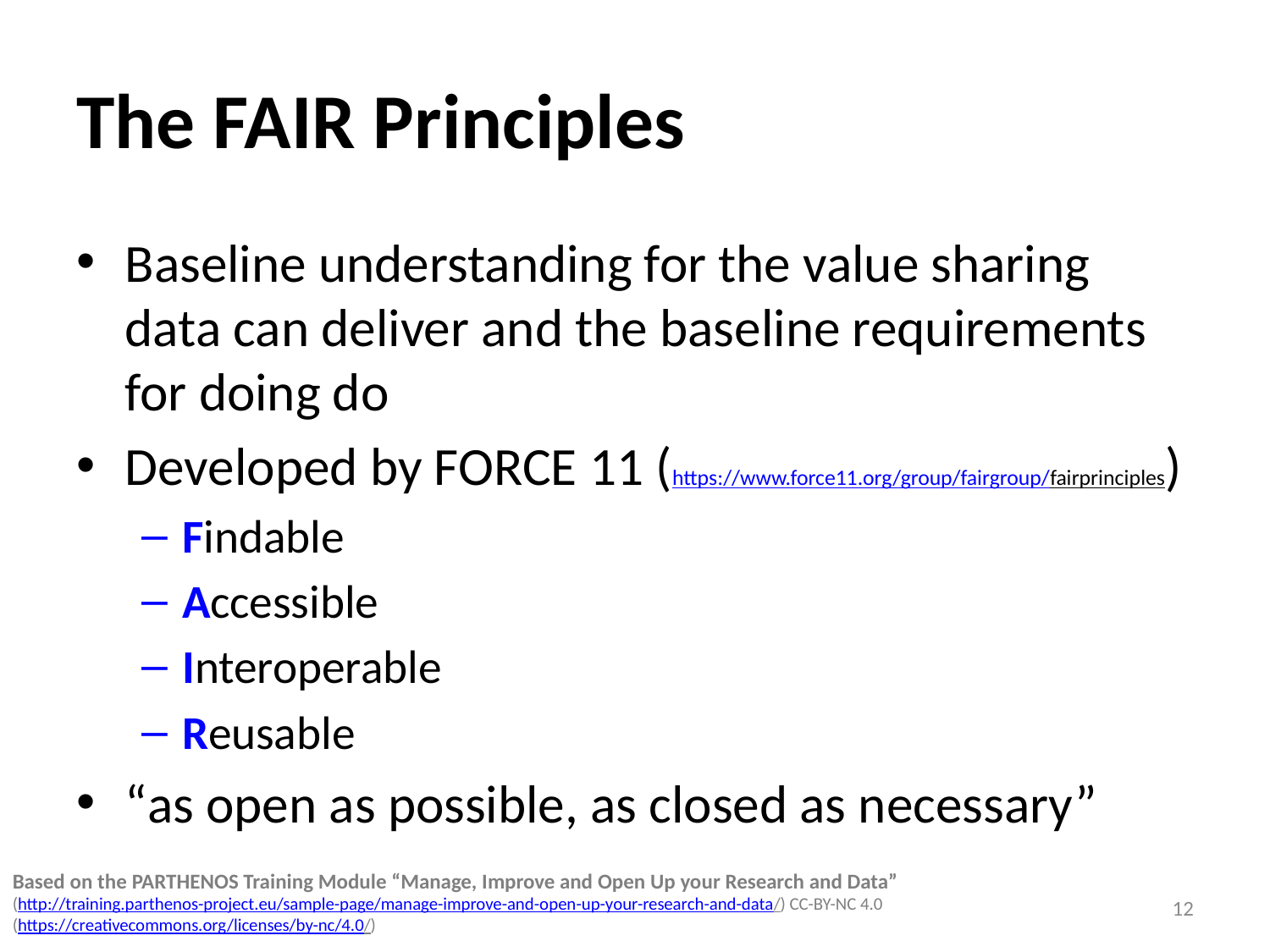

# The FAIR Principles
Baseline understanding for the value sharing data can deliver and the baseline requirements for doing do
Developed by FORCE 11 (https://www.force11.org/group/fairgroup/fairprinciples)
Findable
Accessible
Interoperable
Reusable
“as open as possible, as closed as necessary”
Based on the PARTHENOS Training Module “Manage, Improve and Open Up your Research and Data”
(http://training.parthenos-project.eu/sample-page/manage-improve-and-open-up-your-research-and-data/) CC-BY-NC 4.0
(https://creativecommons.org/licenses/by-nc/4.0/)
12